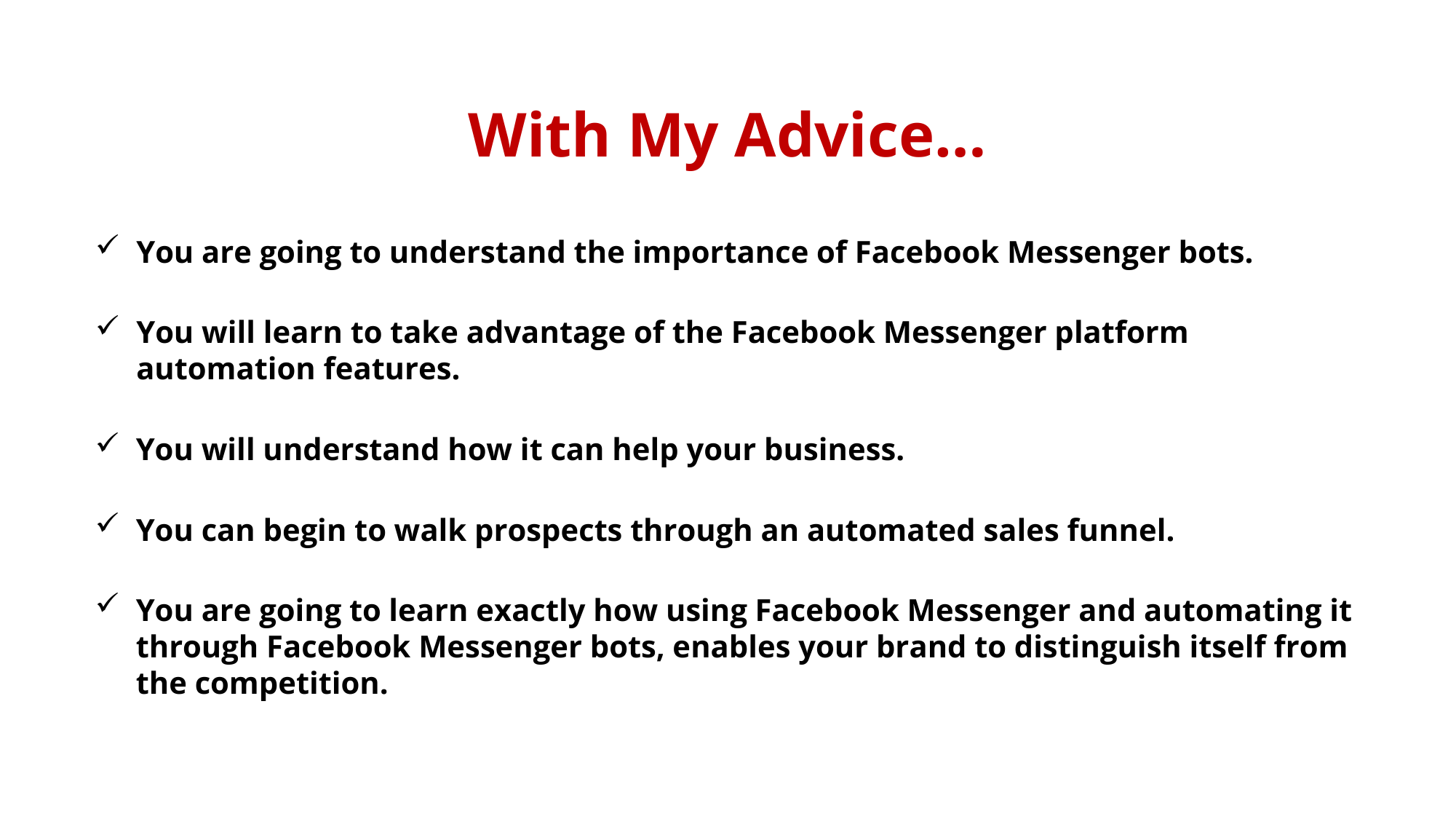

With My Advice…
You are going to understand the importance of Facebook Messenger bots.
You will learn to take advantage of the Facebook Messenger platform automation features.
You will understand how it can help your business.
You can begin to walk prospects through an automated sales funnel.
You are going to learn exactly how using Facebook Messenger and automating it through Facebook Messenger bots, enables your brand to distinguish itself from the competition.